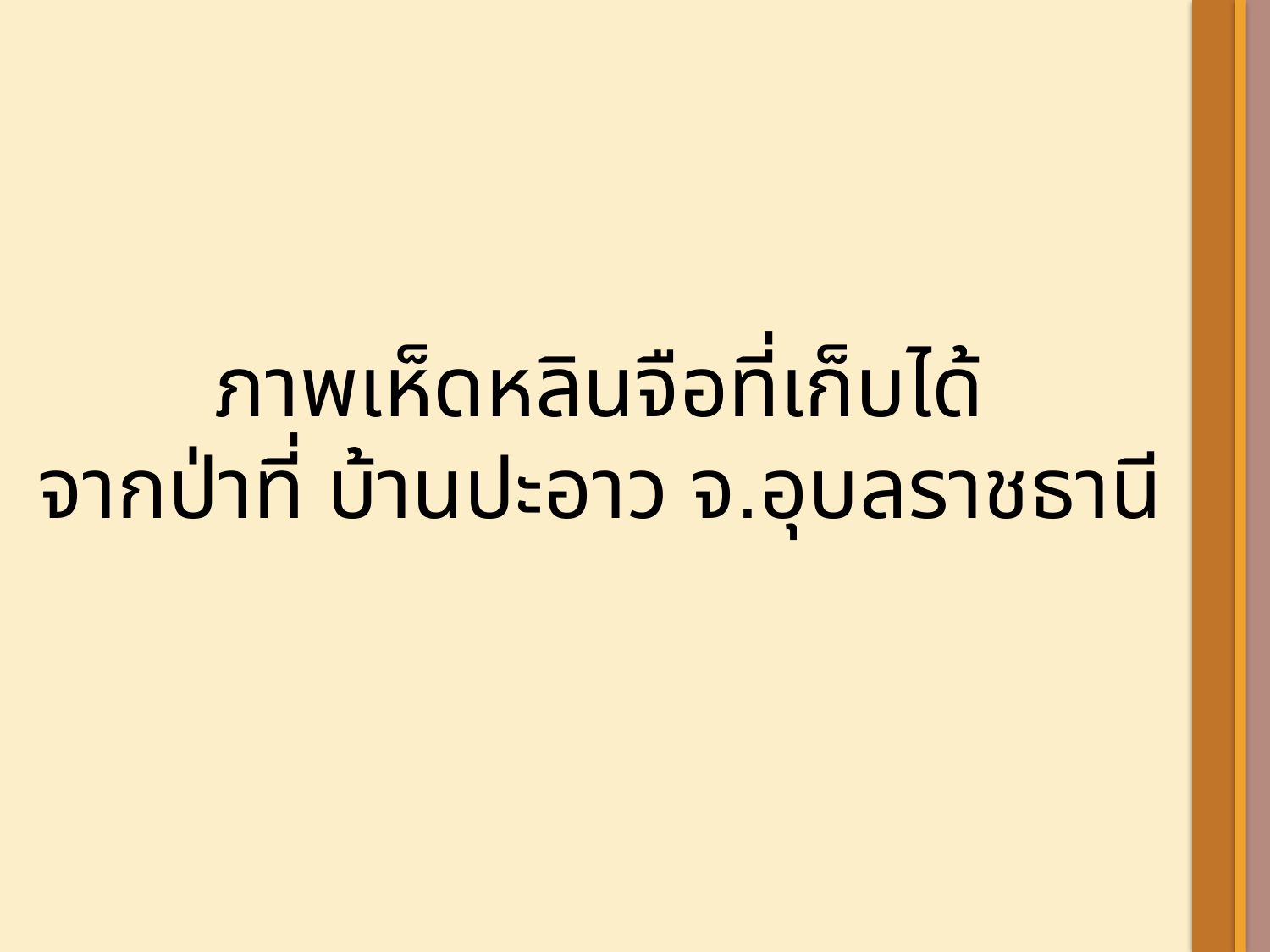

ภาพเห็ดหลินจือที่เก็บได้
จากป่าที่ บ้านปะอาว จ.อุบลราชธานี